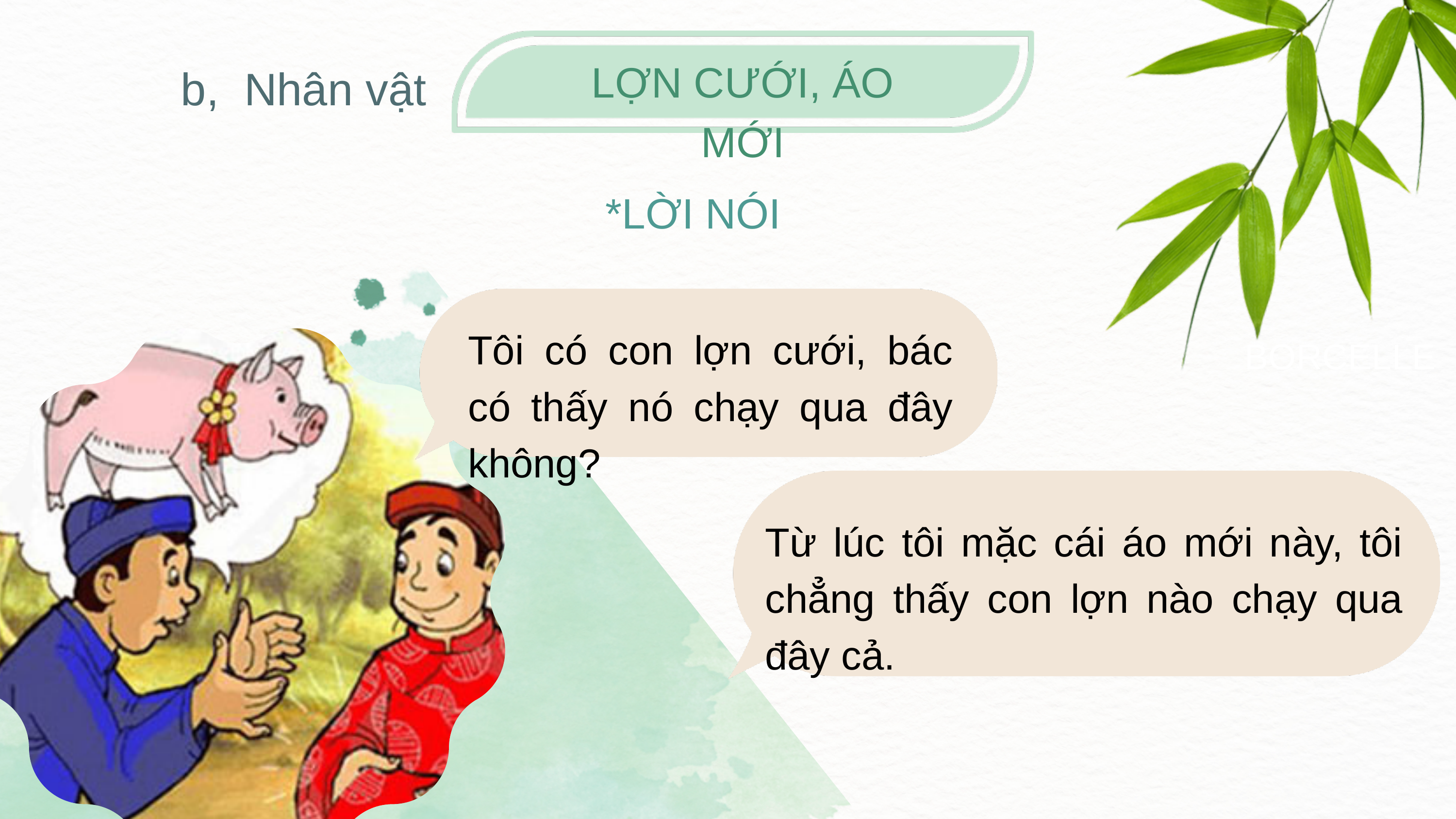

LỢN CƯỚI, ÁO MỚI
b,  Nhân vật
*LỜI NÓI

Tôi có con lợn cưới, bác có thấy nó chạy qua đây không?
BORCELLE

Từ lúc tôi mặc cái áo mới này, tôi chẳng thấy con lợn nào chạy qua đây cả.